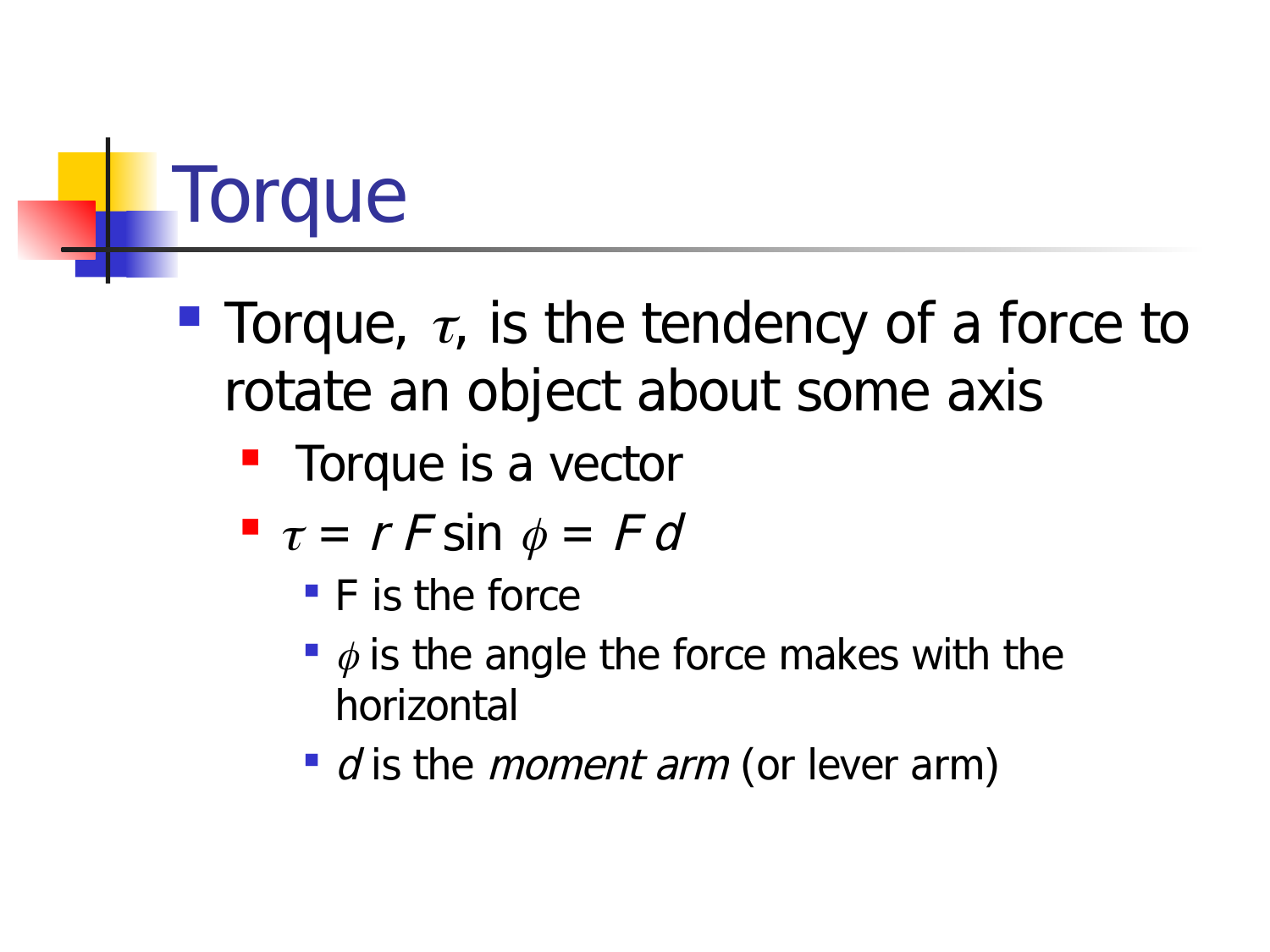

# Torque
Torque, τ, is the tendency of a force to rotate an object about some axis
 Torque is a vector
τ = r F sin φ = F d
F is the force
φ is the angle the force makes with the horizontal
d is the moment arm (or lever arm)